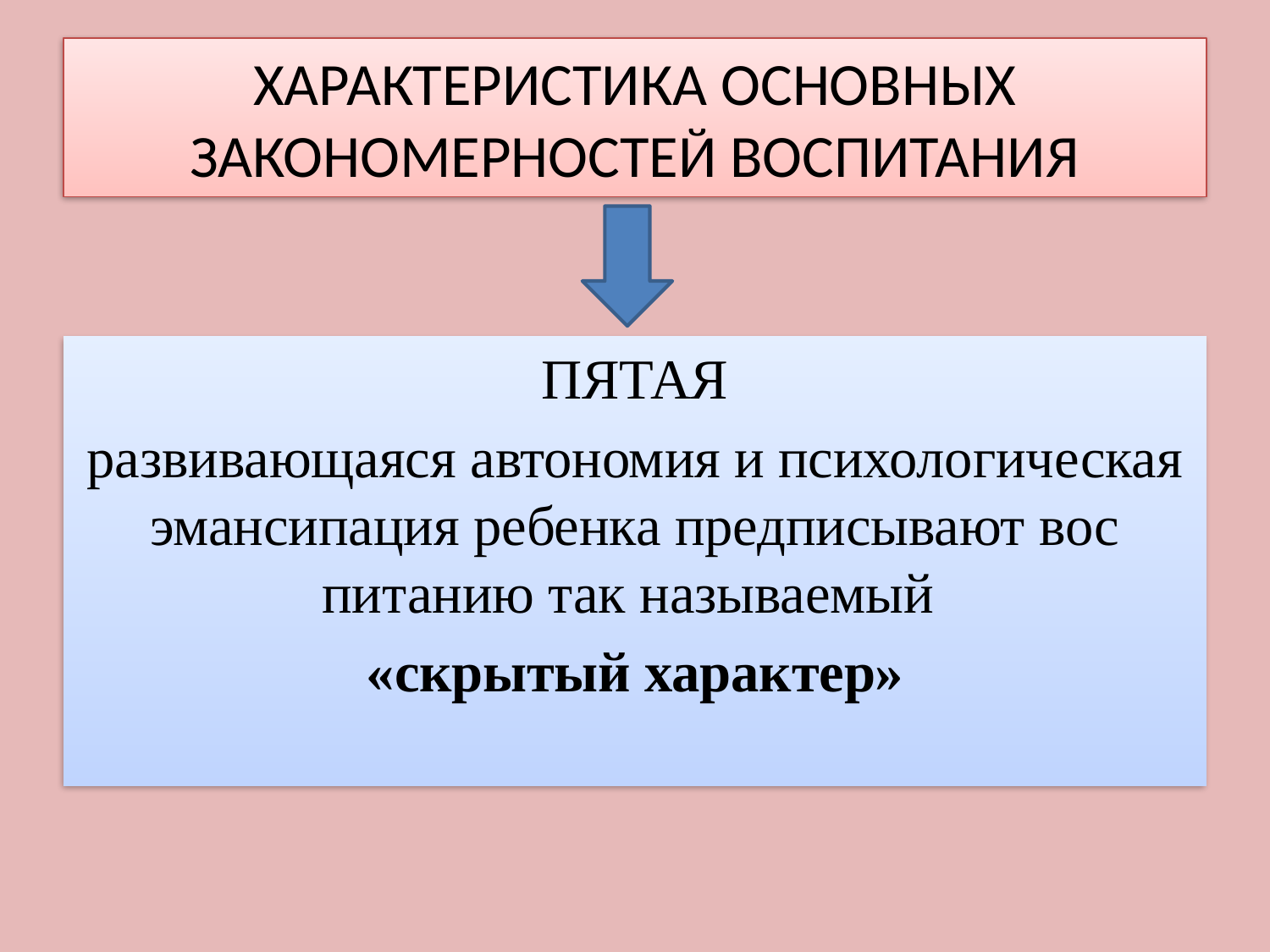

# ХАРАКТЕРИСТИКА ОСНОВНЫХ ЗАКОНОМЕРНОСТЕЙ ВОСПИТАНИЯ

ПЯТАЯ
развивающаяся автономия и психологическая эмансипация ребенка предписывают вос­питанию так называемый
«скрытый характер»